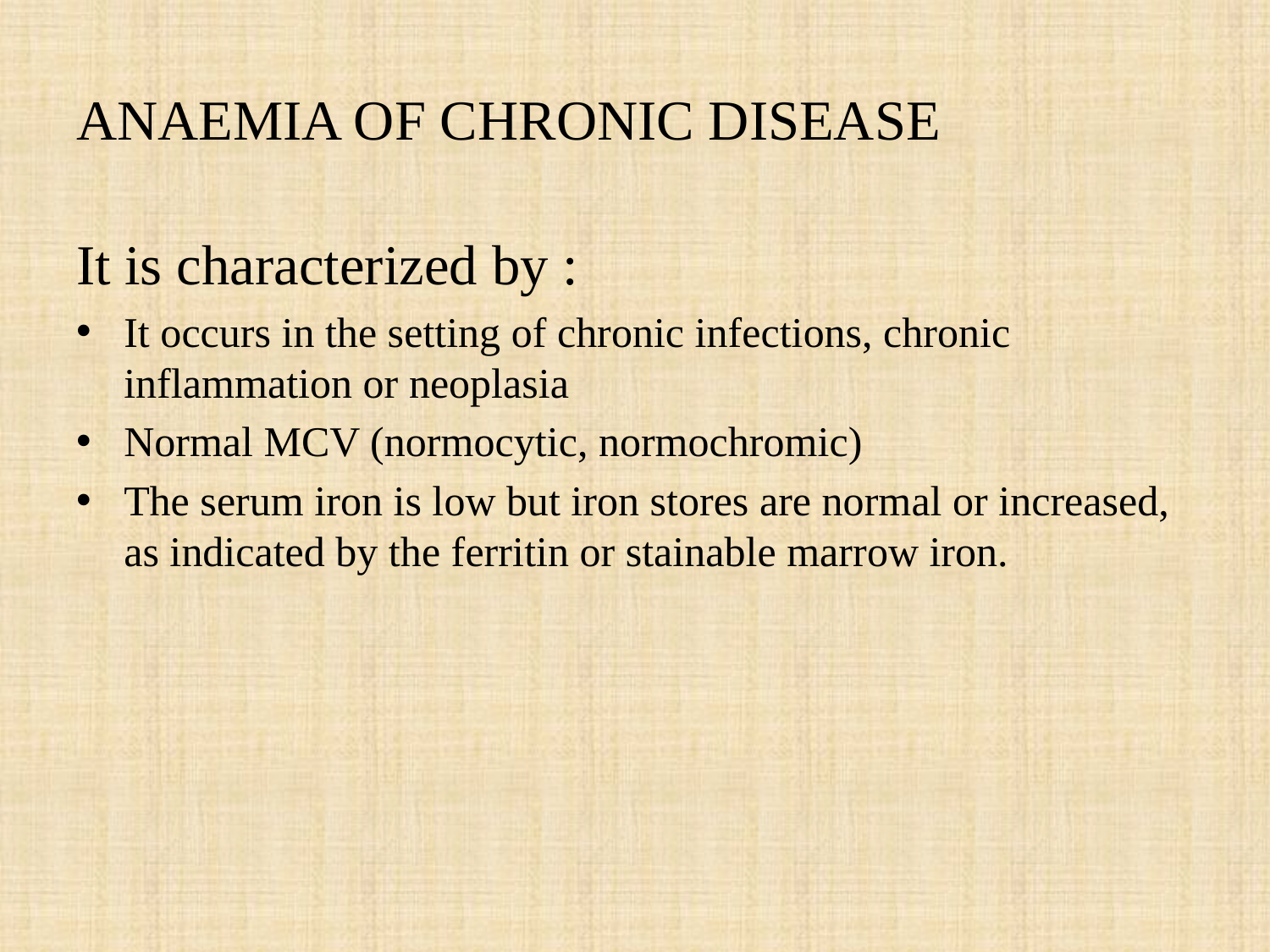

# ANAEMIA OF CHRONIC DISEASE
It is characterized by :
It occurs in the setting of chronic infections, chronic inflammation or neoplasia
Normal MCV (normocytic, normochromic)
The serum iron is low but iron stores are normal or increased, as indicated by the ferritin or stainable marrow iron.